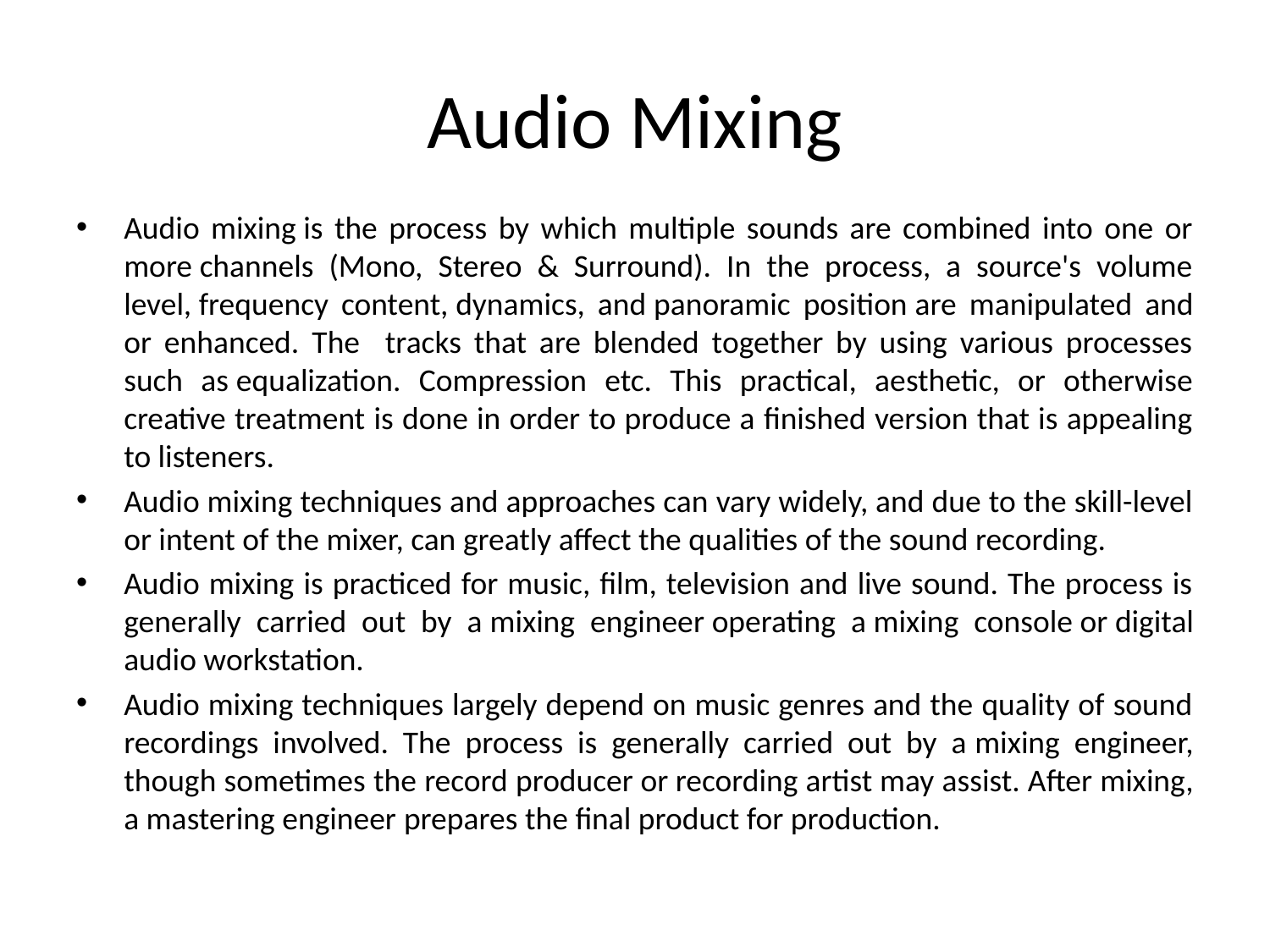

# Audio Mixing
Audio mixing is the process by which multiple sounds are combined into one or more channels (Mono, Stereo & Surround). In the process, a source's volume level, frequency content, dynamics, and panoramic position are manipulated and or enhanced. The  tracks that are blended together by using various processes such as equalization. Compression etc. This practical, aesthetic, or otherwise creative treatment is done in order to produce a finished version that is appealing to listeners.
Audio mixing techniques and approaches can vary widely, and due to the skill-level or intent of the mixer, can greatly affect the qualities of the sound recording.
Audio mixing is practiced for music, film, television and live sound. The process is generally carried out by a mixing engineer operating a mixing console or digital audio workstation.
Audio mixing techniques largely depend on music genres and the quality of sound recordings involved. The process is generally carried out by a mixing engineer, though sometimes the record producer or recording artist may assist. After mixing, a mastering engineer prepares the final product for production.